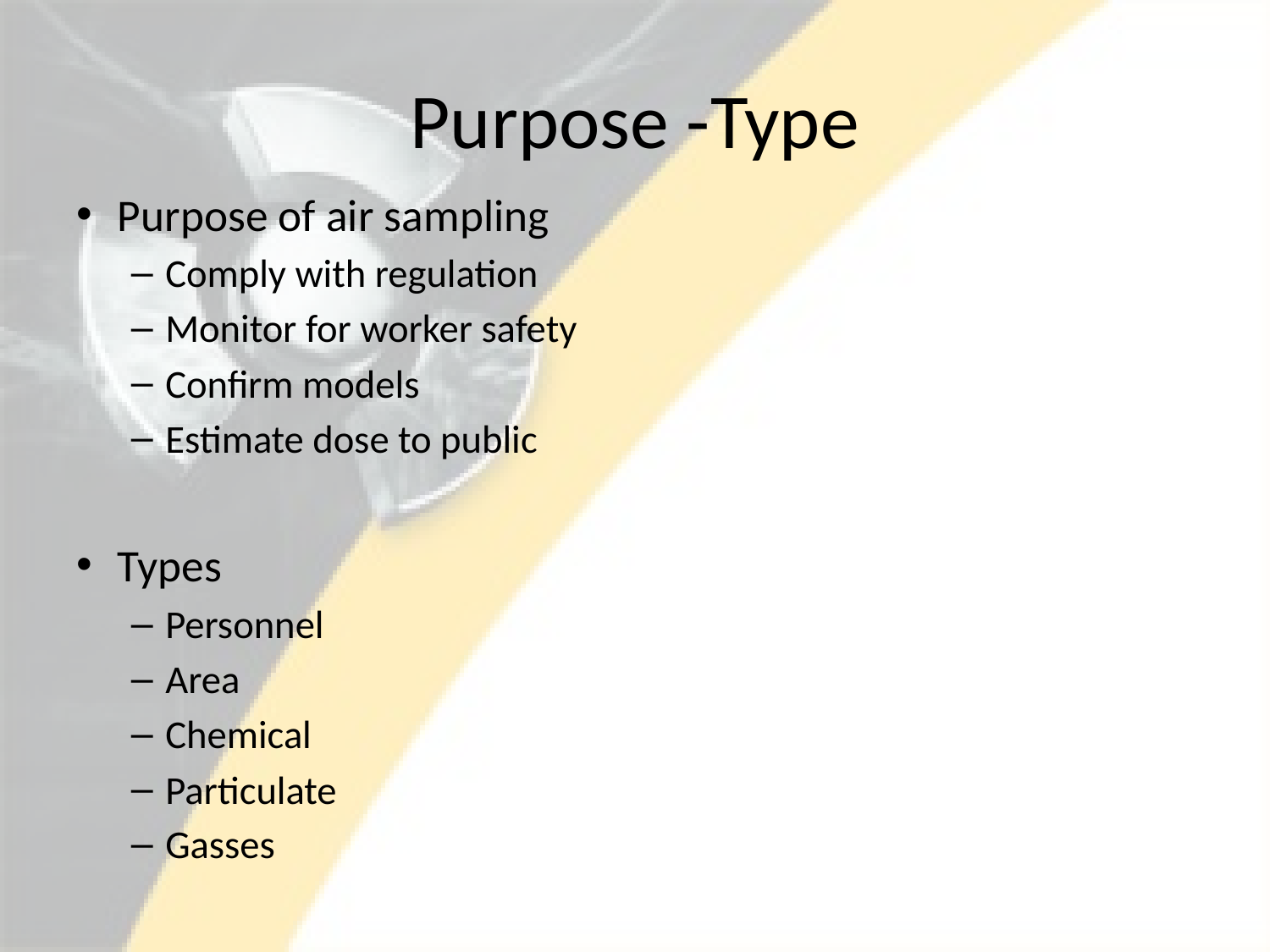

# Purpose -Type
Purpose of air sampling
Comply with regulation
Monitor for worker safety
Confirm models
Estimate dose to public

Types
Personnel
Area
Chemical
Particulate
Gasses